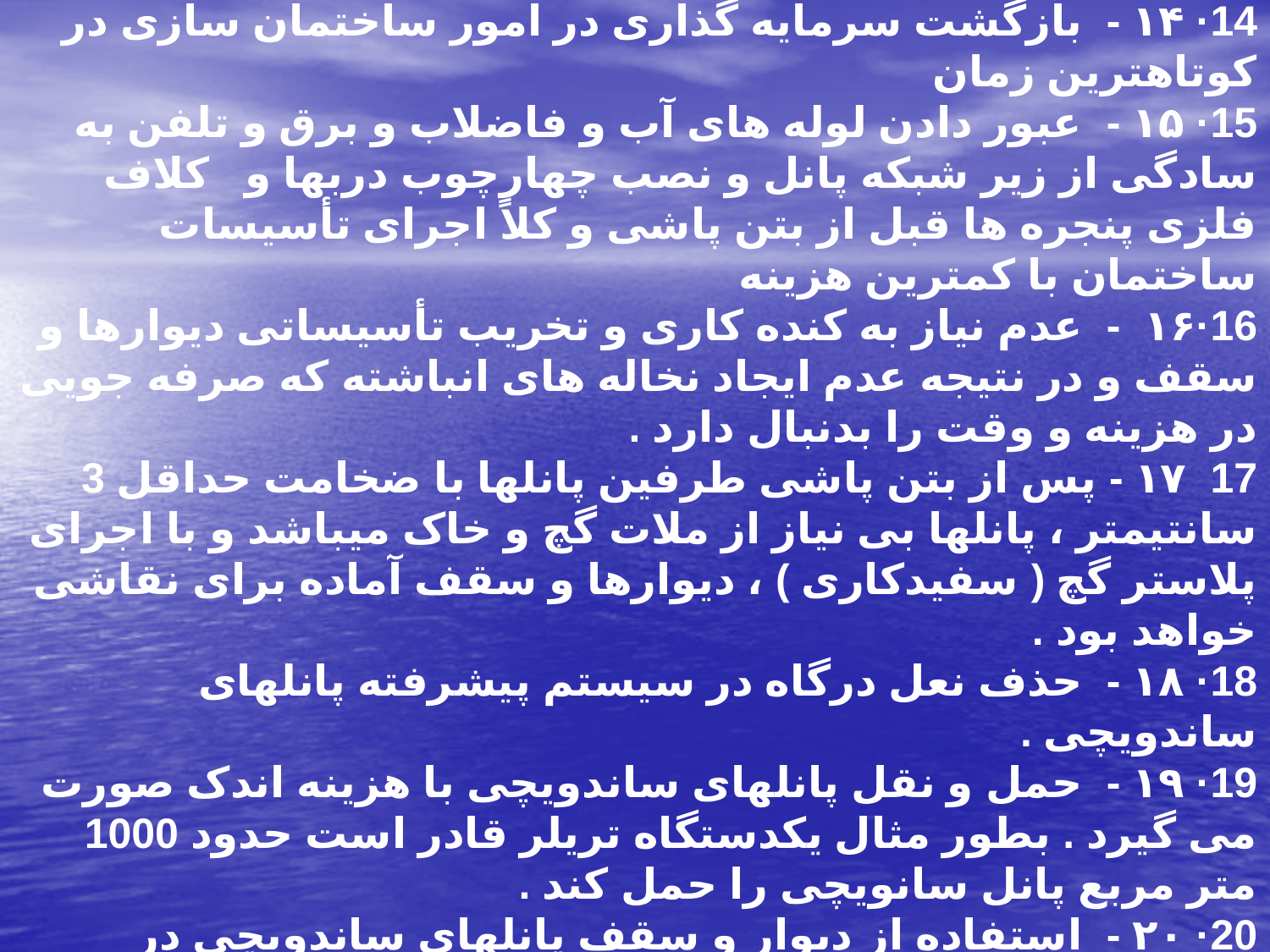

# 12· ۱۲ -  افزایش عمر مفید ساختمان و دستگاههای تأسیساتی آن 13 ·۱۳ -  عدم نفوذ نسبی آلودگی صوتی و ایجاد آرامش برای ساکنین ساختمان در شهرهای بزرگ 14· ۱۴ -  بازگشت سرمایه گذاری در امور ساختمان سازی در کوتاهترین زمان 15· ۱۵ -  عبور دادن لوله های آب و فاضلاب و برق و تلفن به سادگی از زیر شبکه پانل و نصب چهارچوب دربها و   کلاف فلزی پنجره ها قبل از بتن پاشی و کلاً اجرای تأسیسات ساختمان با کمترین هزینه 16·۱۶  -  عدم نیاز به کنده کاری و تخریب تأسیساتی دیوارها و سقف و در نتیجه عدم ایجاد نخاله های انباشته که صرفه جویی در هزینه و وقت را بدنبال دارد . 17  ۱۷ - پس از بتن پاشی طرفین پانلها با ضخامت حداقل 3 سانتیمتر ، پانلها بی نیاز از ملات گچ و خاک میباشد و با اجرای پلاستر گچ ( سفیدکاری ) ، دیوارها و سقف آماده برای نقاشی خواهد بود . 18· ۱۸ -  حذف نعل درگاه در سیستم پیشرفته پانلهای ساندویچی . 19· ۱۹ -  حمل و نقل پانلهای ساندویچی با هزینه اندک صورت می گیرد . بطور مثال یکدستگاه تریلر قادر است حدود 1000 متر مربع پانل سانویچی را حمل کند . 20· ۲۰ -  استفاده از دیوار و سقف پانلهای ساندویچی در ساختمان سازی ، بهره وری مناسب آهن آلات مصرفی را موجب میگردد . بطور مثال باصرف 17 کیلوگرم در متر مربع فولاد بصورت مفتول و میلگرد می توان یک واحد مسکونی یک طبقه را بنا کرد